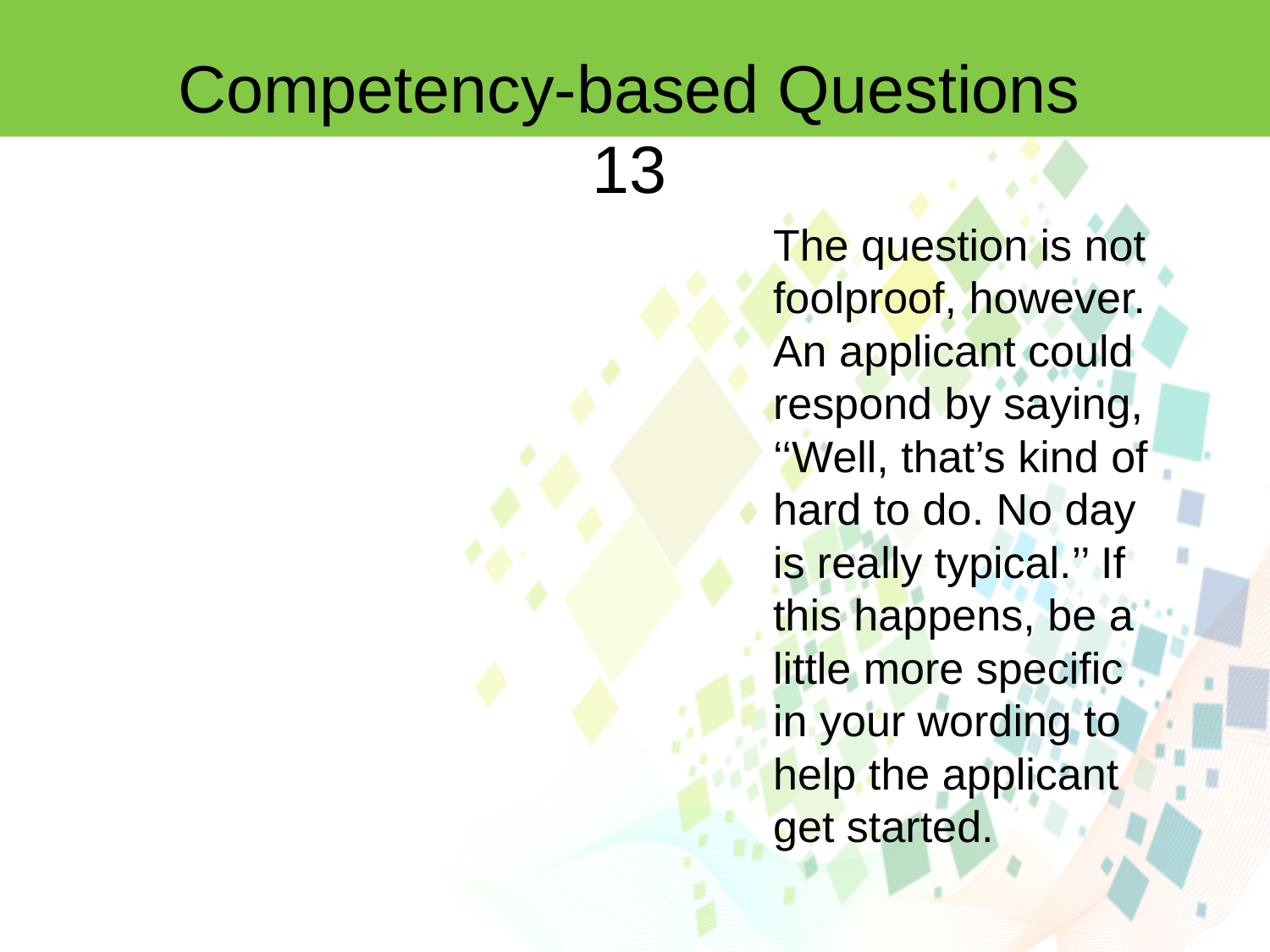

Competency-based Questions 13
The question is not foolproof, however. An applicant could respond by saying,
‘‘Well, that’s kind of hard to do. No day is really typical.’’ If this happens, be a little more specific in your wording to help the applicant get started.